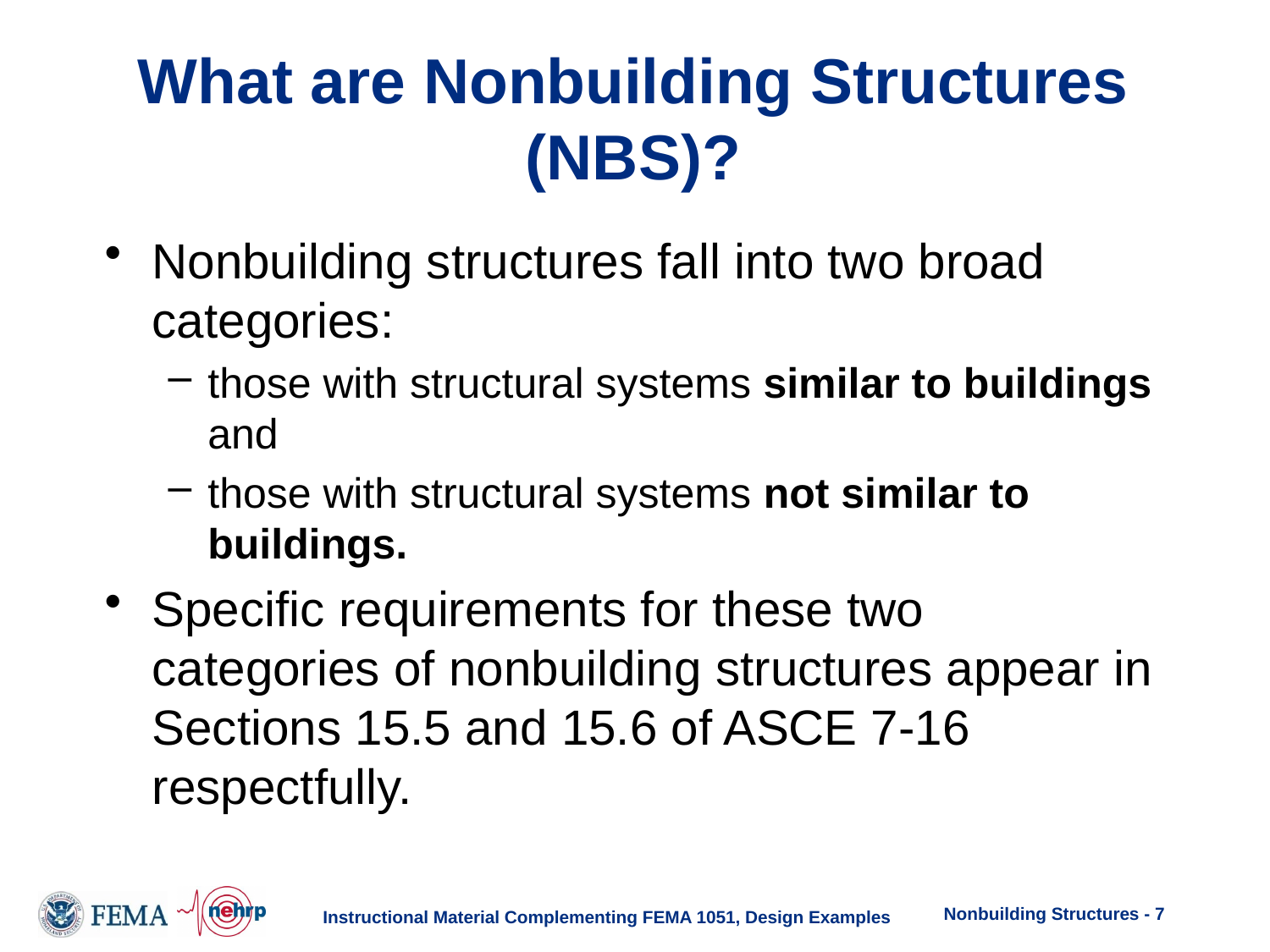

# What are Nonbuilding Structures (NBS)?
Nonbuilding structures fall into two broad categories:
those with structural systems similar to buildings and
those with structural systems not similar to buildings.
Specific requirements for these two categories of nonbuilding structures appear in Sections 15.5 and 15.6 of ASCE 7-16 respectfully.
Nonbuilding Structures - 7
Instructional Material Complementing FEMA 1051, Design Examples